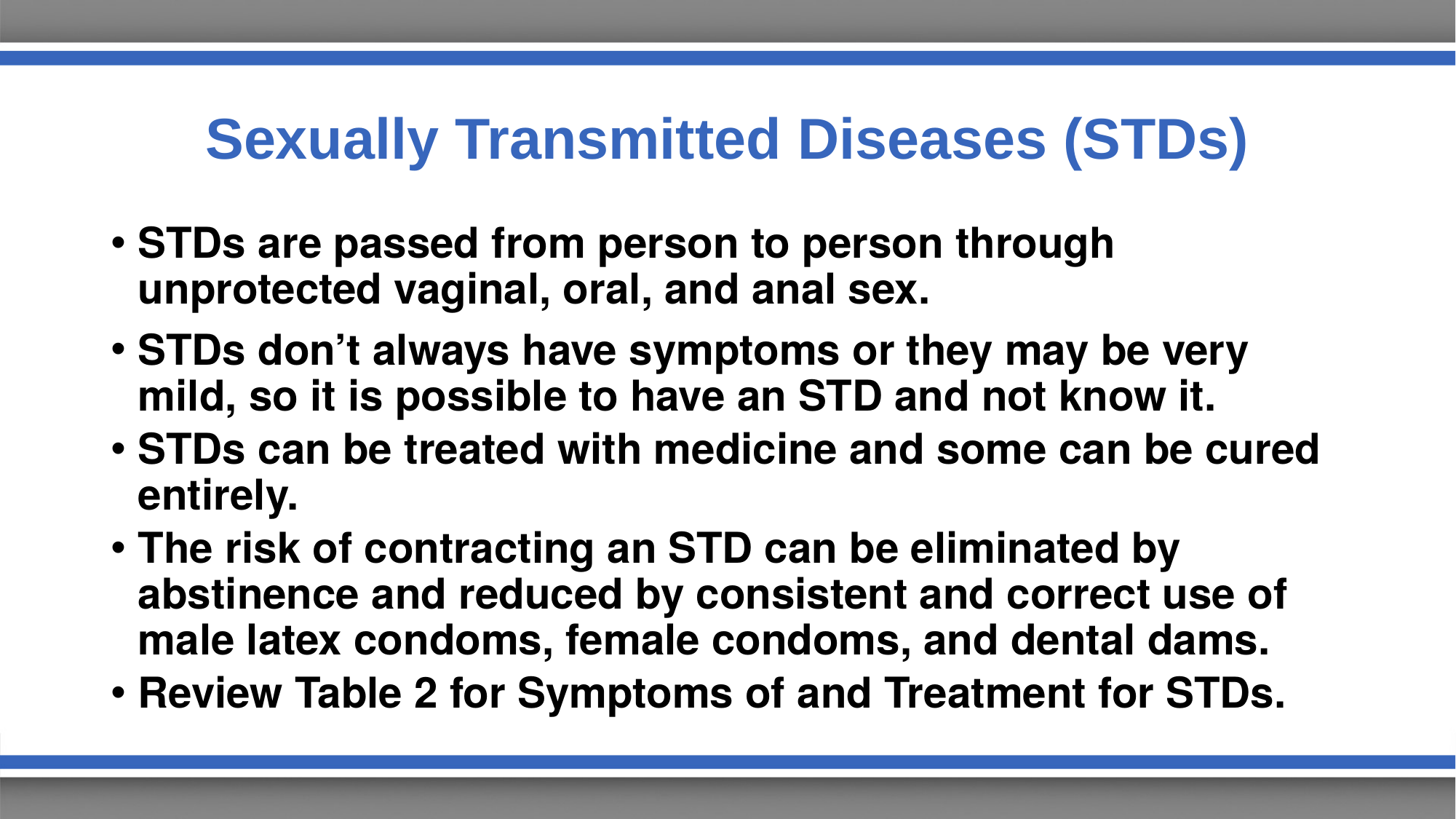

# Sexually Transmitted Diseases (STDs)
STDs are passed from person to person through unprotected vaginal, oral, and anal sex.
STDs don’t always have symptoms or they may be very mild, so it is possible to have an STD and not know it.
STDs can be treated with medicine and some can be cured entirely.
The risk of contracting an STD can be eliminated by abstinence and reduced by consistent and correct use of male latex condoms, female condoms, and dental dams.
Review Table 2 for Symptoms of and Treatment for STDs.